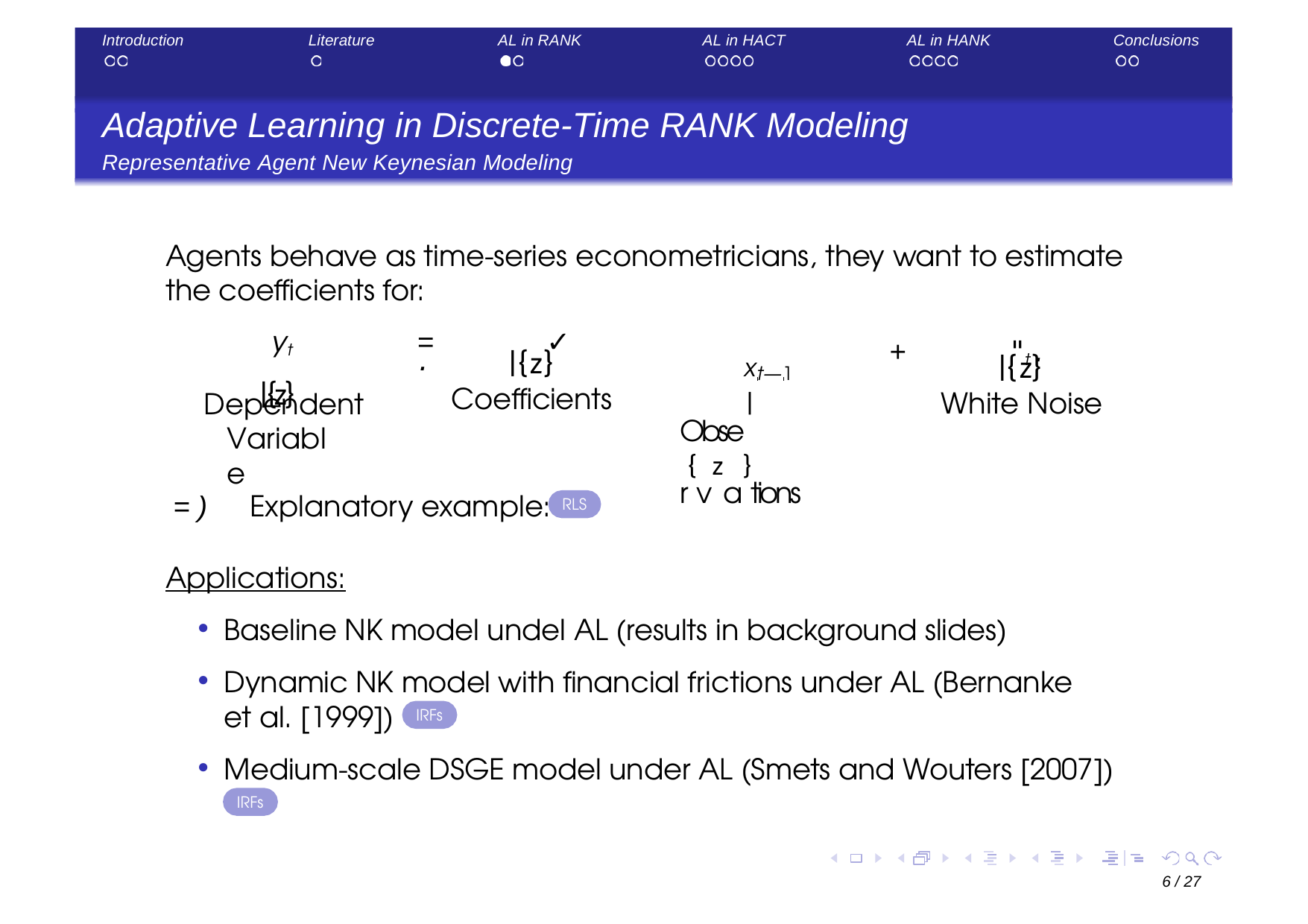

Introduction
Literature
AL in RANK
AL in HACT
AL in HANK
Conclusions

Adaptive Learning in Discrete-Time RANK Modeling
Representative Agent New Keynesian Modeling

Agents behave as time-series econometricians, they want to estimate  the coefficients for:
yt	=	✓	·
|{z}
+	"t .
xt—1
|{z}
|{z}

Coefficients
White Noise
Dependent
Obse|r{vza}tions
Variable
=)	Explanatory example:
Applications:
Baseline NK model undel AL (results in background slides)

RLS
Dynamic NK model with financial frictions under AL (Bernanke
et al. [1999])

IRFs
Medium-scale DSGE model under AL (Smets and Wouters [2007])

IRFs
6 / 27